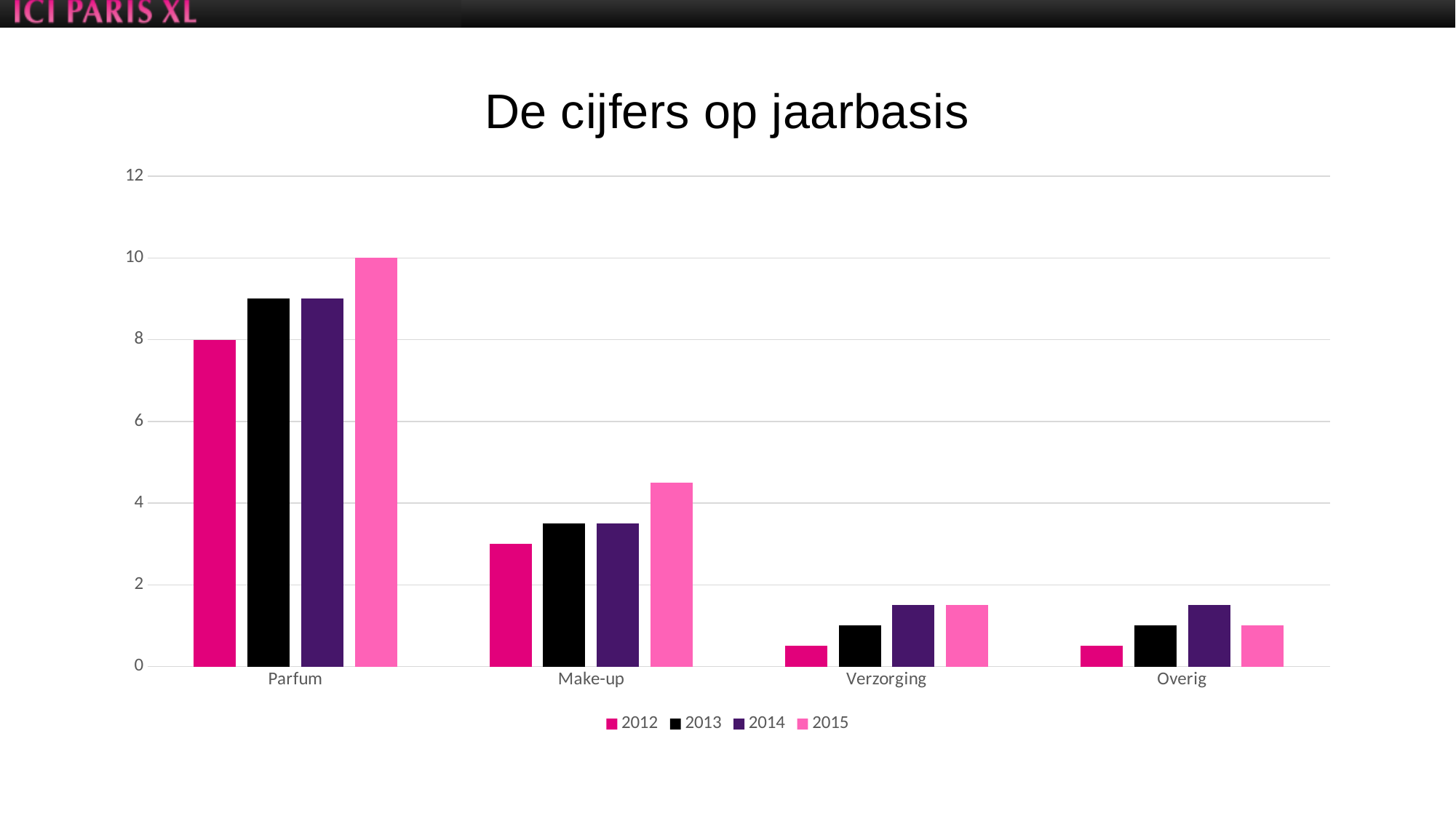

### Chart: De cijfers op jaarbasis

| Category | 2012 | 2013 | 2014 | 2015 |
|---|---|---|---|---|
| Parfum | 8.0 | 9.0 | 9.0 | 10.0 |
| Make-up | 3.0 | 3.5 | 3.5 | 4.5 |
| Verzorging | 0.5 | 1.0 | 1.5 | 1.5 |
| Overig | 0.5 | 1.0 | 1.5 | 1.0 |